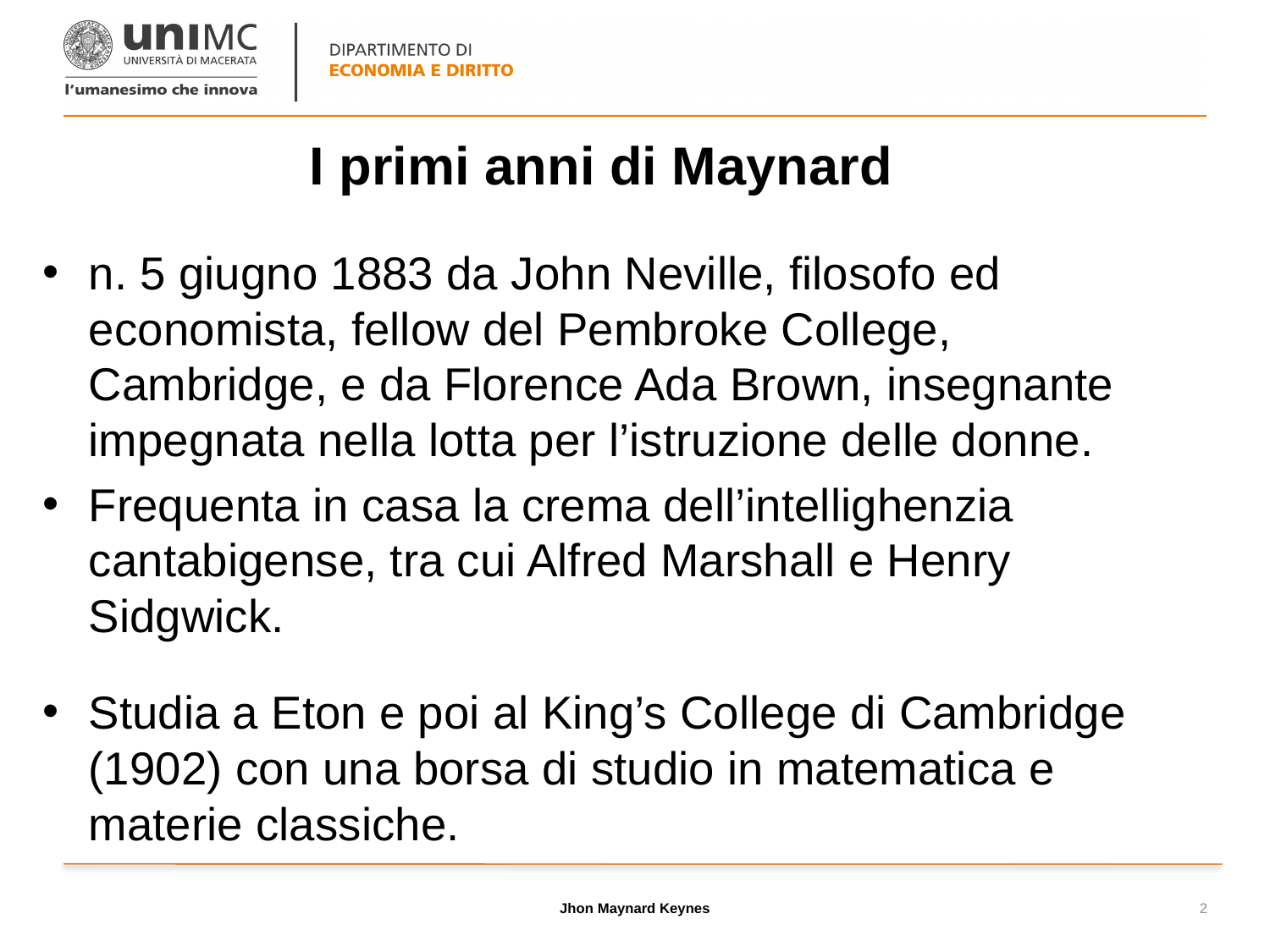

# I primi anni di Maynard
n. 5 giugno 1883 da John Neville, filosofo ed economista, fellow del Pembroke College, Cambridge, e da Florence Ada Brown, insegnante impegnata nella lotta per l’istruzione delle donne.
Frequenta in casa la crema dell’intellighenzia cantabigense, tra cui Alfred Marshall e Henry Sidgwick.

Studia a Eton e poi al King’s College di Cambridge (1902) con una borsa di studio in matematica e materie classiche.

Jhon Maynard Keynes
2